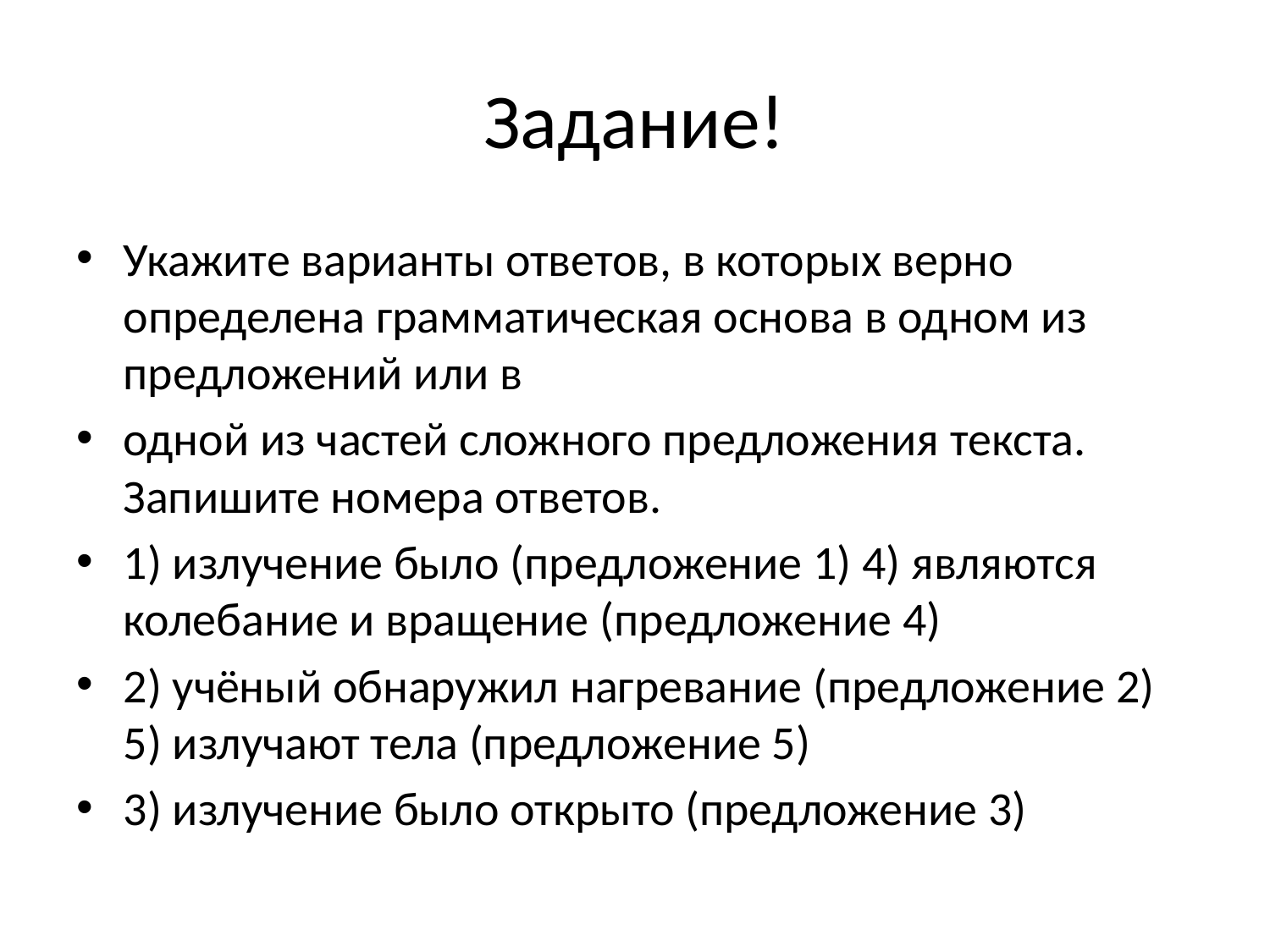

# Задание!
Укажите варианты ответов, в которых верно определена грамматическая основа в одном из предложений или в
одной из частей сложного предложения текста. Запишите номера ответов.
1) излучение было (предложение 1) 4) являются колебание и вращение (предложение 4)
2) учёный обнаружил нагревание (предложение 2) 5) излучают тела (предложение 5)
3) излучение было открыто (предложение 3)